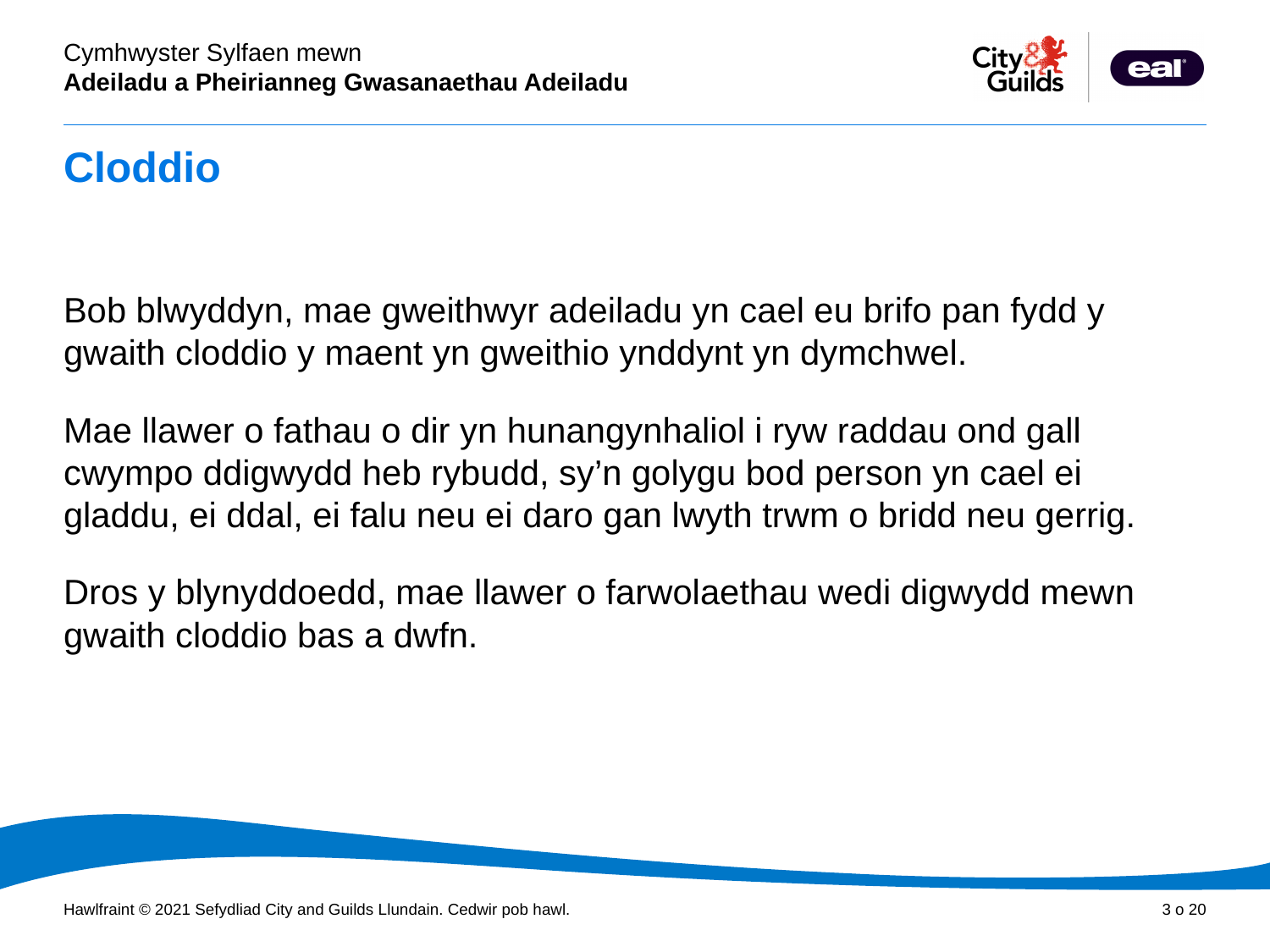

# Cloddio

Bob blwyddyn, mae gweithwyr adeiladu yn cael eu brifo pan fydd y gwaith cloddio y maent yn gweithio ynddynt yn dymchwel.
Mae llawer o fathau o dir yn hunangynhaliol i ryw raddau ond gall cwympo ddigwydd heb rybudd, sy’n golygu bod person yn cael ei gladdu, ei ddal, ei falu neu ei daro gan lwyth trwm o bridd neu gerrig.
Dros y blynyddoedd, mae llawer o farwolaethau wedi digwydd mewn gwaith cloddio bas a dwfn.